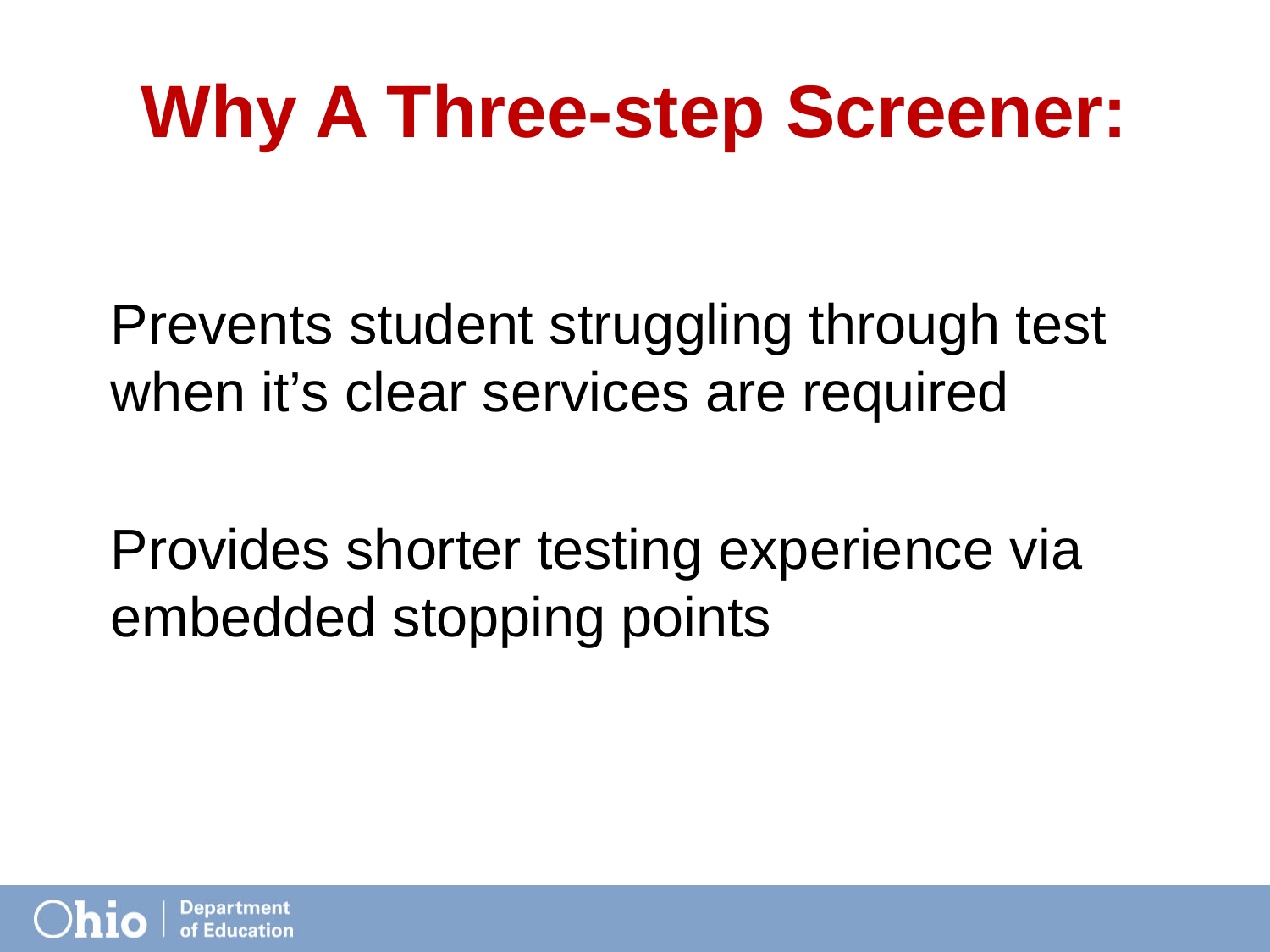

# Why A Three-step Screener:

Prevents student struggling through test when it’s clear services are required

Provides shorter testing experience via embedded stopping points